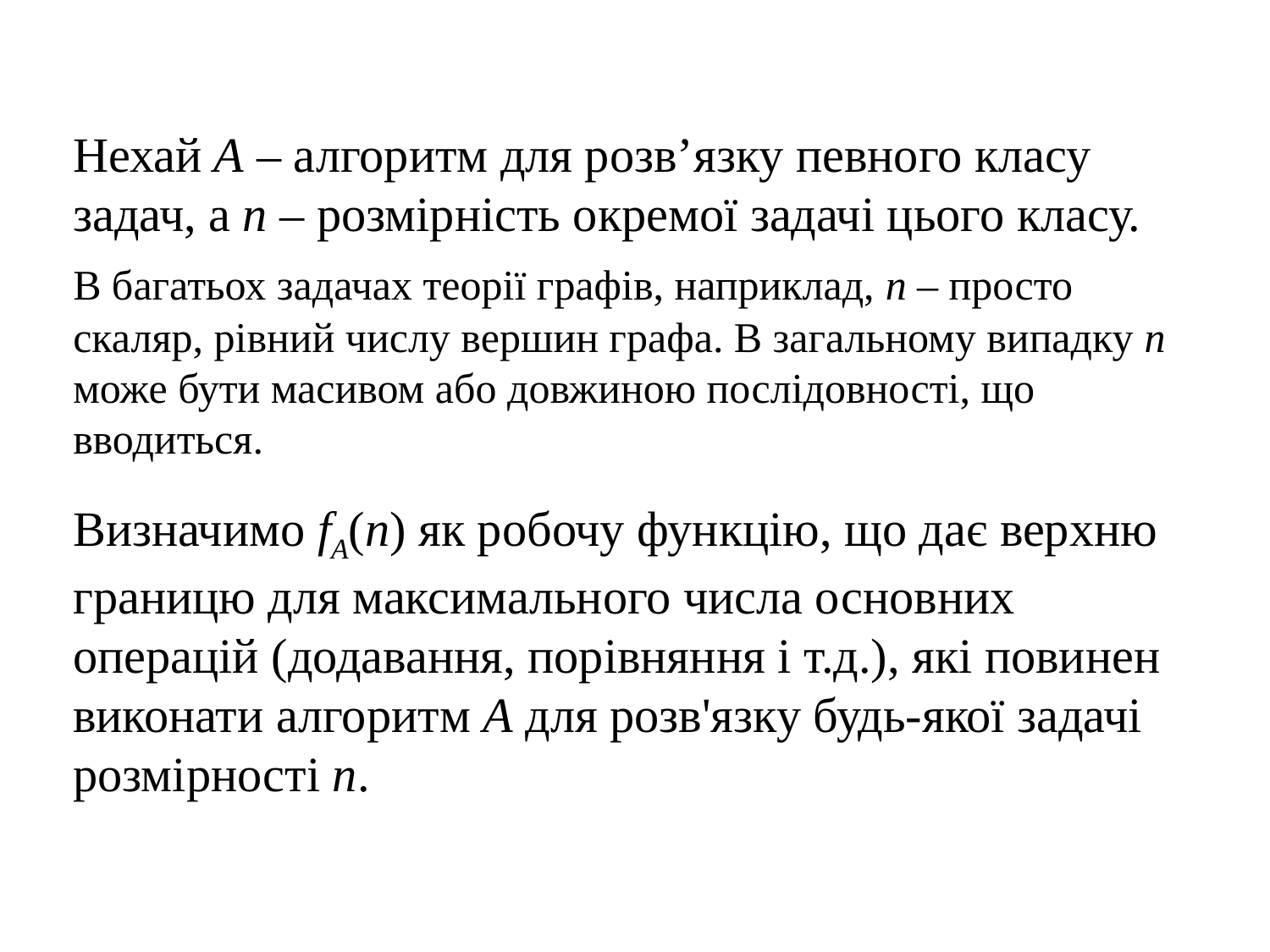

Нехай А – алгоритм для розв’язку певного класу задач, а n – розмірність окремої задачі цього класу.
	В багатьох задачах теорії графів, наприклад, n – просто скаляр, рівний числу вершин графа. В загальному випадку n може бути масивом або довжиною послідовності, що вводиться.

	Визначимо fA(n) як робочу функцію, що дає верхню границю для максимального числа основних операцій (додавання, порівняння і т.д.), які повинен виконати алгоритм А для розв'язку будь-якої задачі розмірності n.